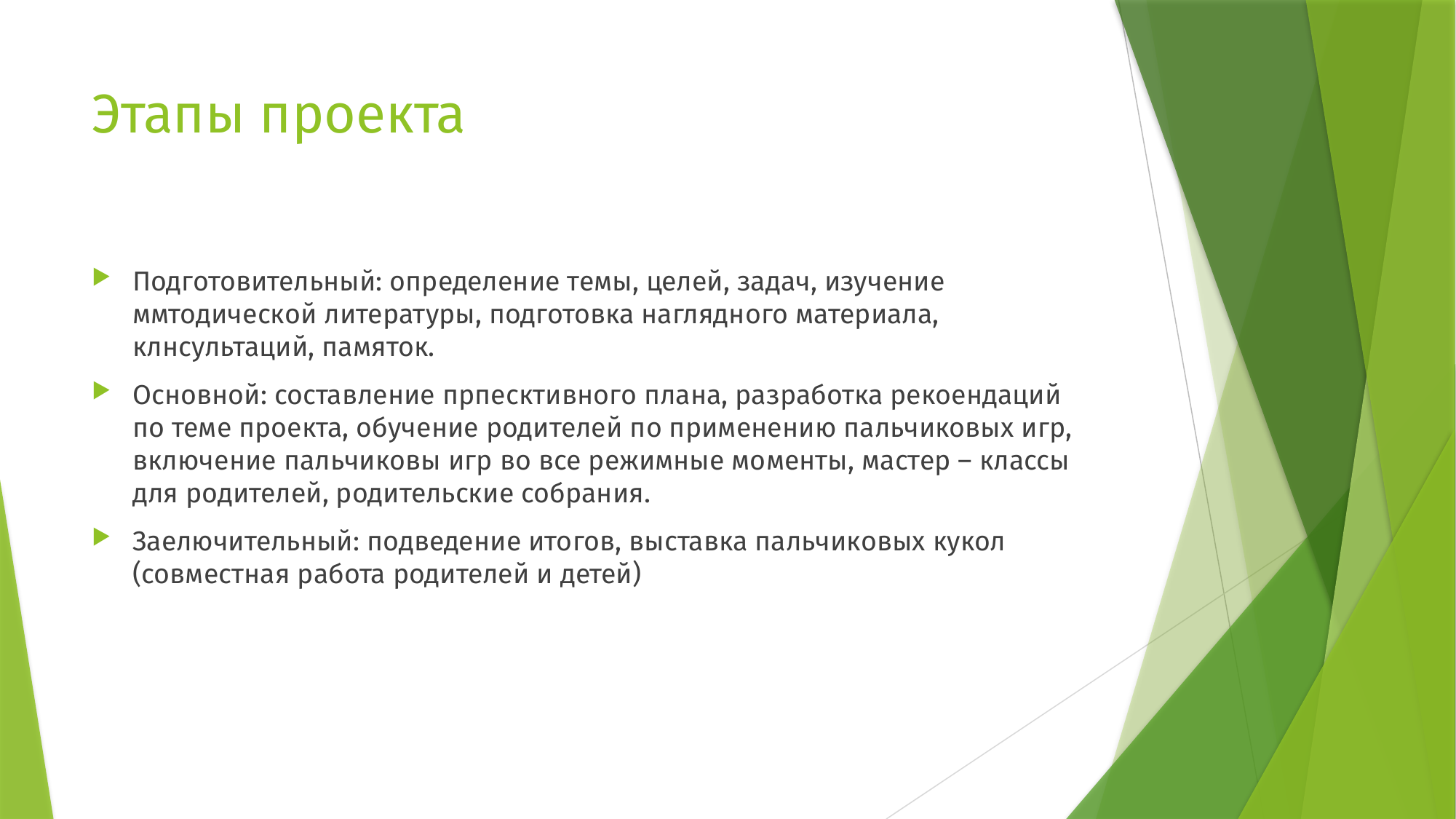

# Этапы проекта
Подготовительный: определение темы, целей, задач, изучение ммтодической литературы, подготовка наглядного материала, клнсультаций, памяток.
Основной: составление прпесктивного плана, разработка рекоендаций по теме проекта, обучение родителей по применению пальчиковых игр, включение пальчиковы игр во все режимные моменты, мастер – классы для родителей, родительские собрания.
Заелючительный: подведение итогов, выставка пальчиковых кукол (совместная работа родителей и детей)